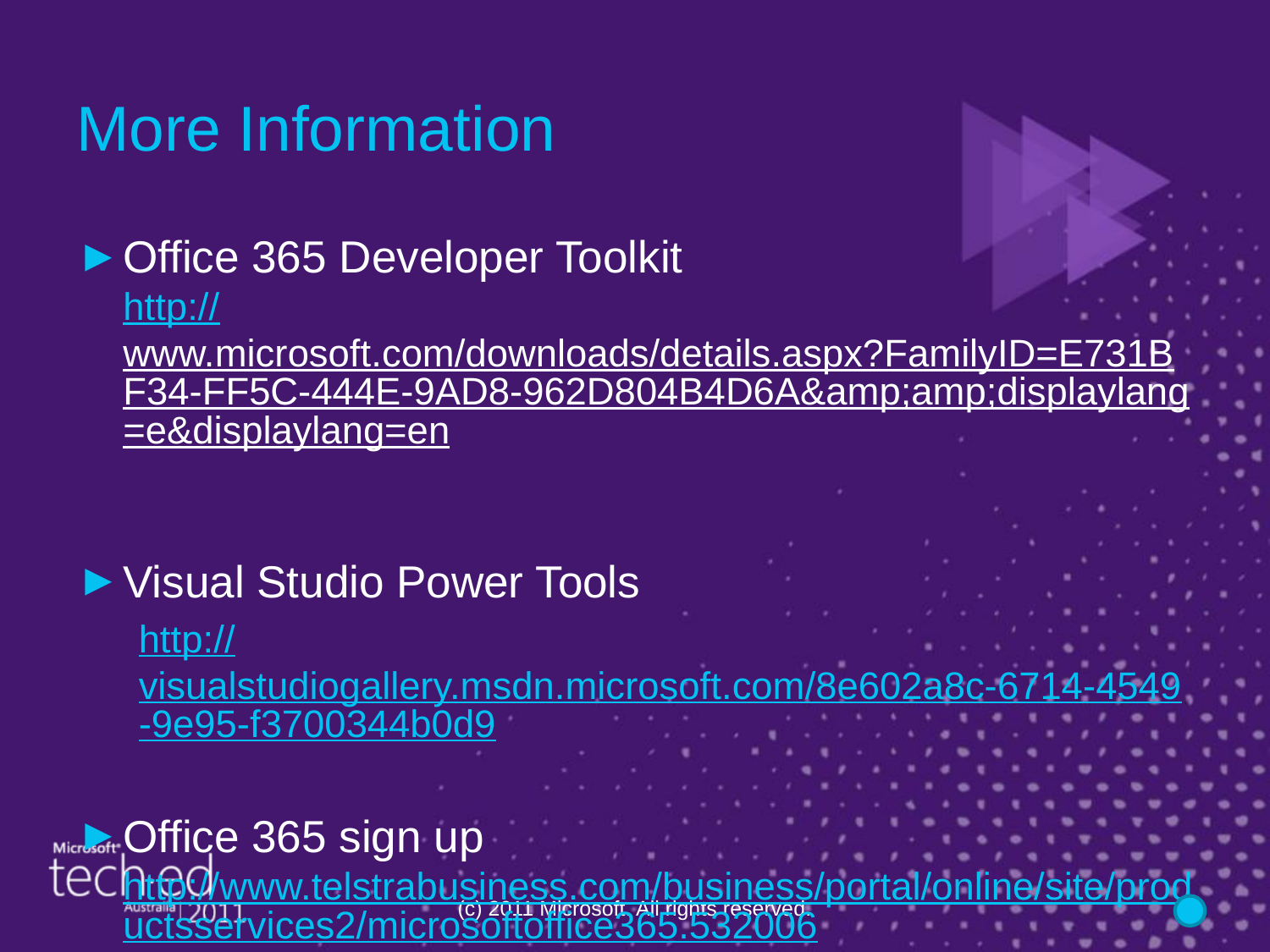

# More Information
Office 365 Developer Toolkit
http://www.microsoft.com/downloads/details.aspx?FamilyID=E731BF34-FF5C-444E-9AD8-962D804B4D6A&amp;amp;displaylang=e&displaylang=en
Visual Studio Power Tools
http://visualstudiogallery.msdn.microsoft.com/8e602a8c-6714-4549-9e95-f3700344b0d9

Office 365 sign up
http://www.telstrabusiness.com/business/portal/online/site/productsservices2/microsoftoffice365.532006

(c) 2011 Microsoft. All rights reserved.